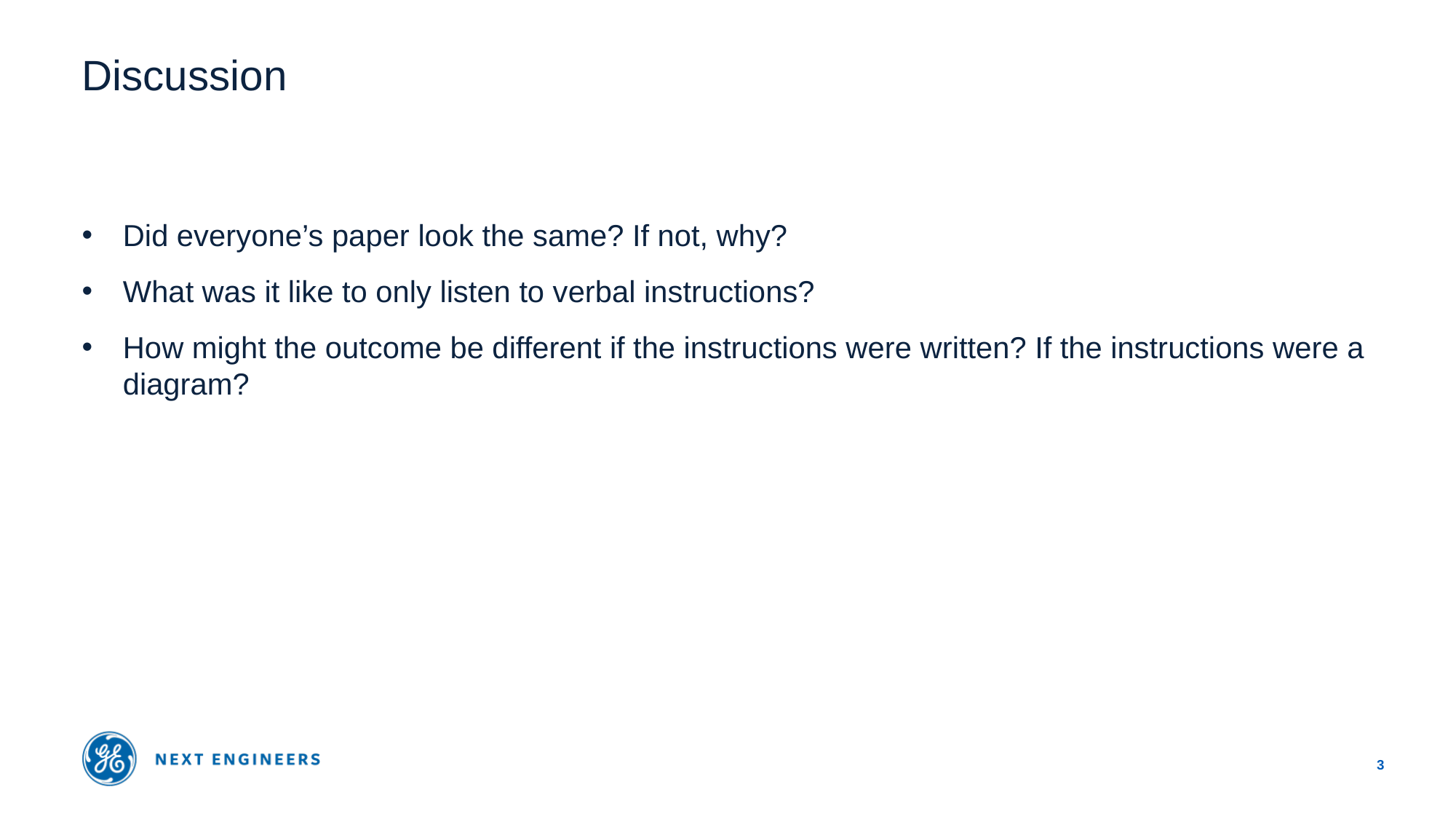

# Discussion
Did everyone’s paper look the same? If not, why?
What was it like to only listen to verbal instructions?
How might the outcome be different if the instructions were written? If the instructions were a diagram?

3